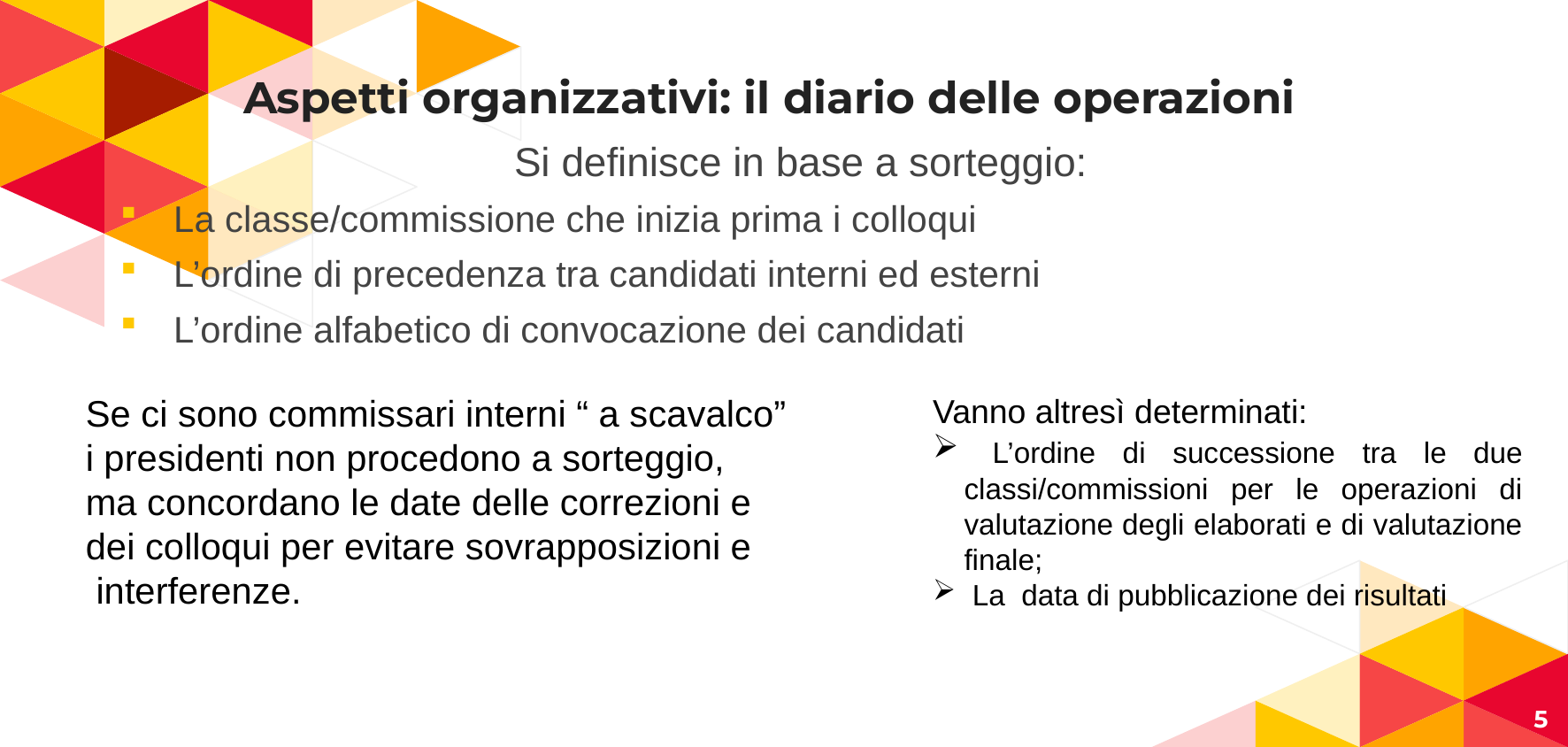

# Aspetti organizzativi: il diario delle operazioni
Si definisce in base a sorteggio:
La classe/commissione che inizia prima i colloqui
L’ordine di precedenza tra candidati interni ed esterni
L’ordine alfabetico di convocazione dei candidati

Se ci sono commissari interni “ a scavalco”
i presidenti non procedono a sorteggio,
ma concordano le date delle correzioni e
dei colloqui per evitare sovrapposizioni e
 interferenze.
Vanno altresì determinati:
 L’ordine di successione tra le due classi/commissioni per le operazioni di valutazione degli elaborati e di valutazione finale;
 La  data di pubblicazione dei risultati
5